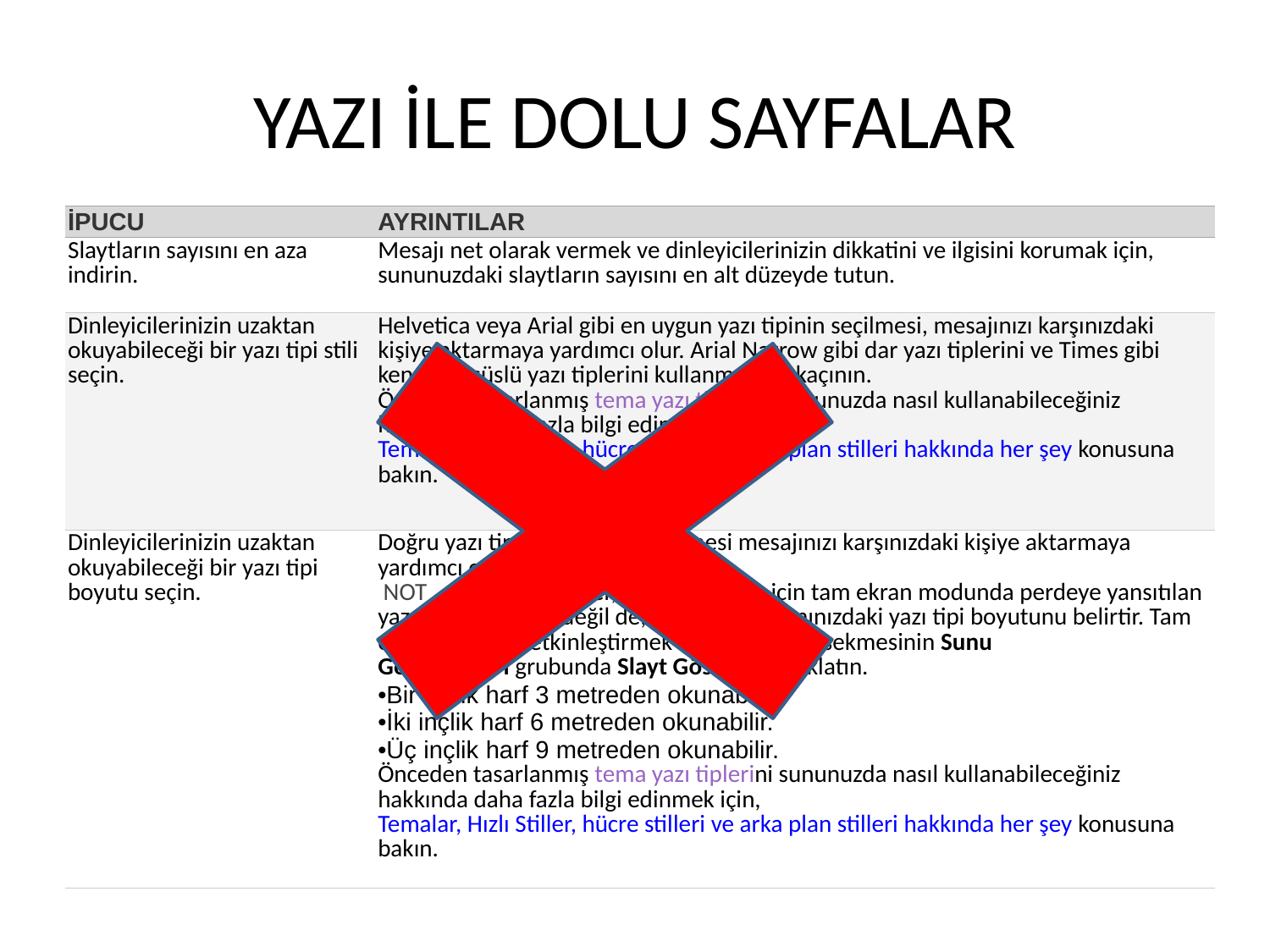

# YAZI İLE DOLU SAYFALAR
| İPUCU | AYRINTILAR |
| --- | --- |
| Slaytların sayısını en aza indirin. | Mesajı net olarak vermek ve dinleyicilerinizin dikkatini ve ilgisini korumak için, sununuzdaki slaytların sayısını en alt düzeyde tutun. |
| Dinleyicilerinizin uzaktan okuyabileceği bir yazı tipi stili seçin. | Helvetica veya Arial gibi en uygun yazı tipinin seçilmesi, mesajınızı karşınızdaki kişiye aktarmaya yardımcı olur. Arial Narrow gibi dar yazı tiplerini ve Times gibi kenarları süslü yazı tiplerini kullanmaktan kaçının. Önceden tasarlanmış tema yazı tiplerini sununuzda nasıl kullanabileceğiniz hakkında daha fazla bilgi edinmek için, Temalar, Hızlı Stiller, hücre stilleri ve arka plan stilleri hakkında her şey konusuna bakın. |
| Dinleyicilerinizin uzaktan okuyabileceği bir yazı tipi boyutu seçin. | Doğru yazı tipi boyutunun seçilmesi mesajınızı karşınızdaki kişiye aktarmaya yardımcı olur.  NOT   Aşağıdaki ölçüler, dinleyicileriniz için tam ekran modunda perdeye yansıtılan yazı tipi boyutunu değil de, bilgisayar ekranınızdaki yazı tipi boyutunu belirtir. Tam ekran modunu etkinleştirmek için,Görünüm sekmesinin Sunu Görünümleri grubunda Slayt Gösterisi'ni tıklatın. Bir inçlik harf 3 metreden okunabilir. İki inçlik harf 6 metreden okunabilir. Üç inçlik harf 9 metreden okunabilir. Önceden tasarlanmış tema yazı tiplerini sununuzda nasıl kullanabileceğiniz hakkında daha fazla bilgi edinmek için, Temalar, Hızlı Stiller, hücre stilleri ve arka plan stilleri hakkında her şey konusuna bakın. |